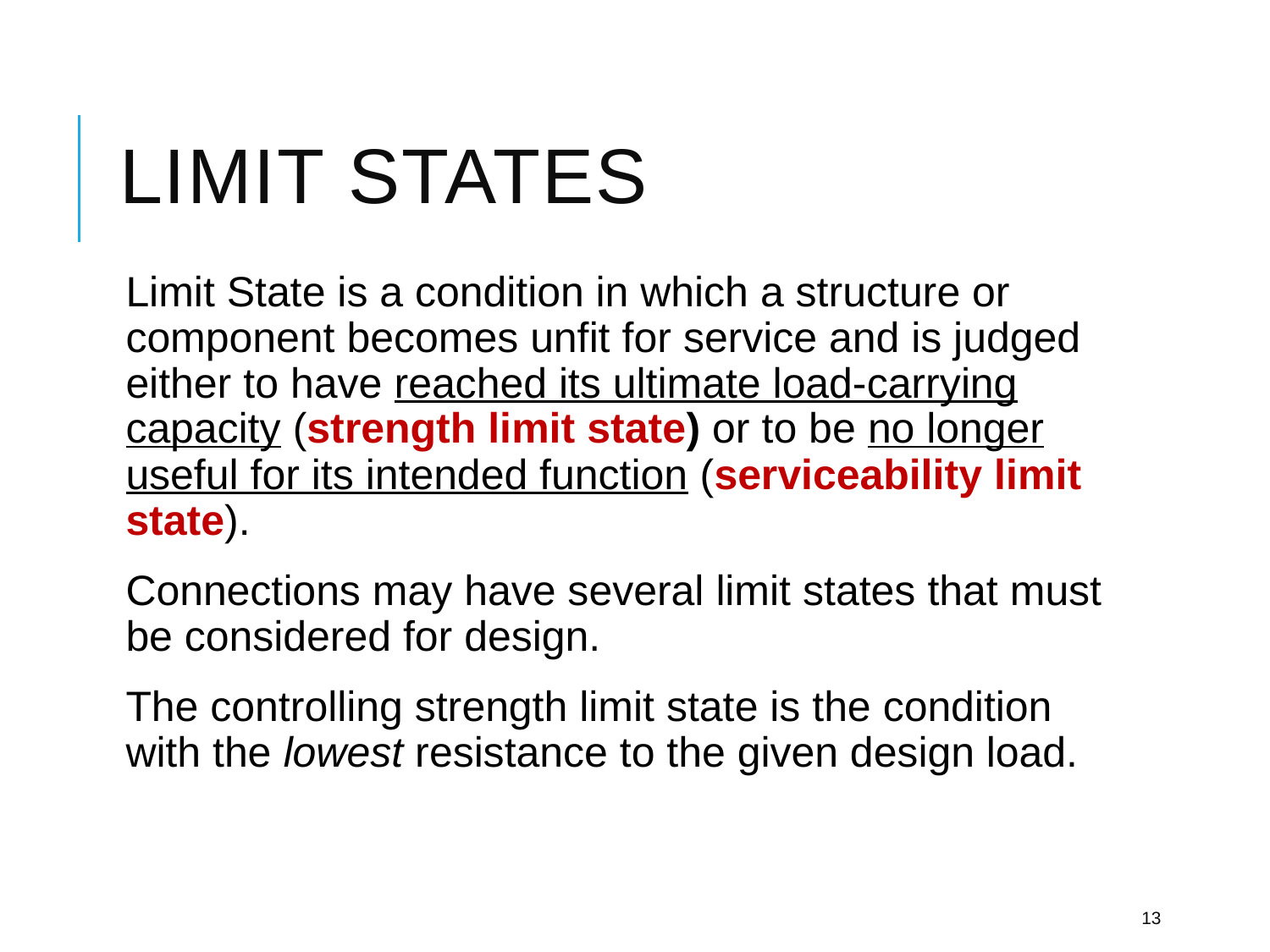

# Limit states
Limit State is a condition in which a structure or component becomes unfit for service and is judged either to have reached its ultimate load-carrying capacity (strength limit state) or to be no longer useful for its intended function (serviceability limit state).
Connections may have several limit states that must be considered for design.
The controlling strength limit state is the condition with the lowest resistance to the given design load.
13